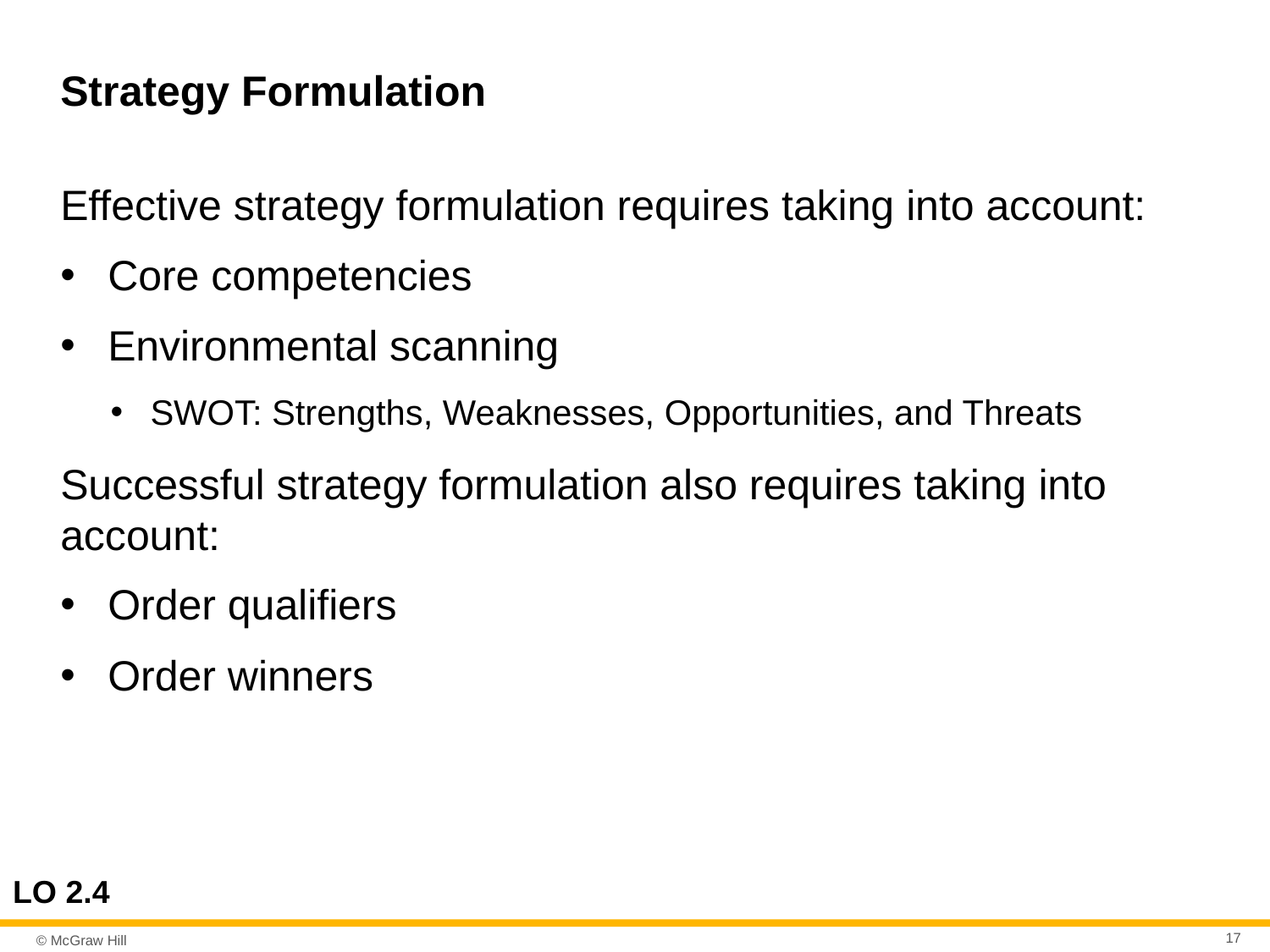

# Strategy Formulation
Effective strategy formulation requires taking into account:
Core competencies
Environmental scanning
SWOT: Strengths, Weaknesses, Opportunities, and Threats
Successful strategy formulation also requires taking into account:
Order qualifiers
Order winners
LO 2.4